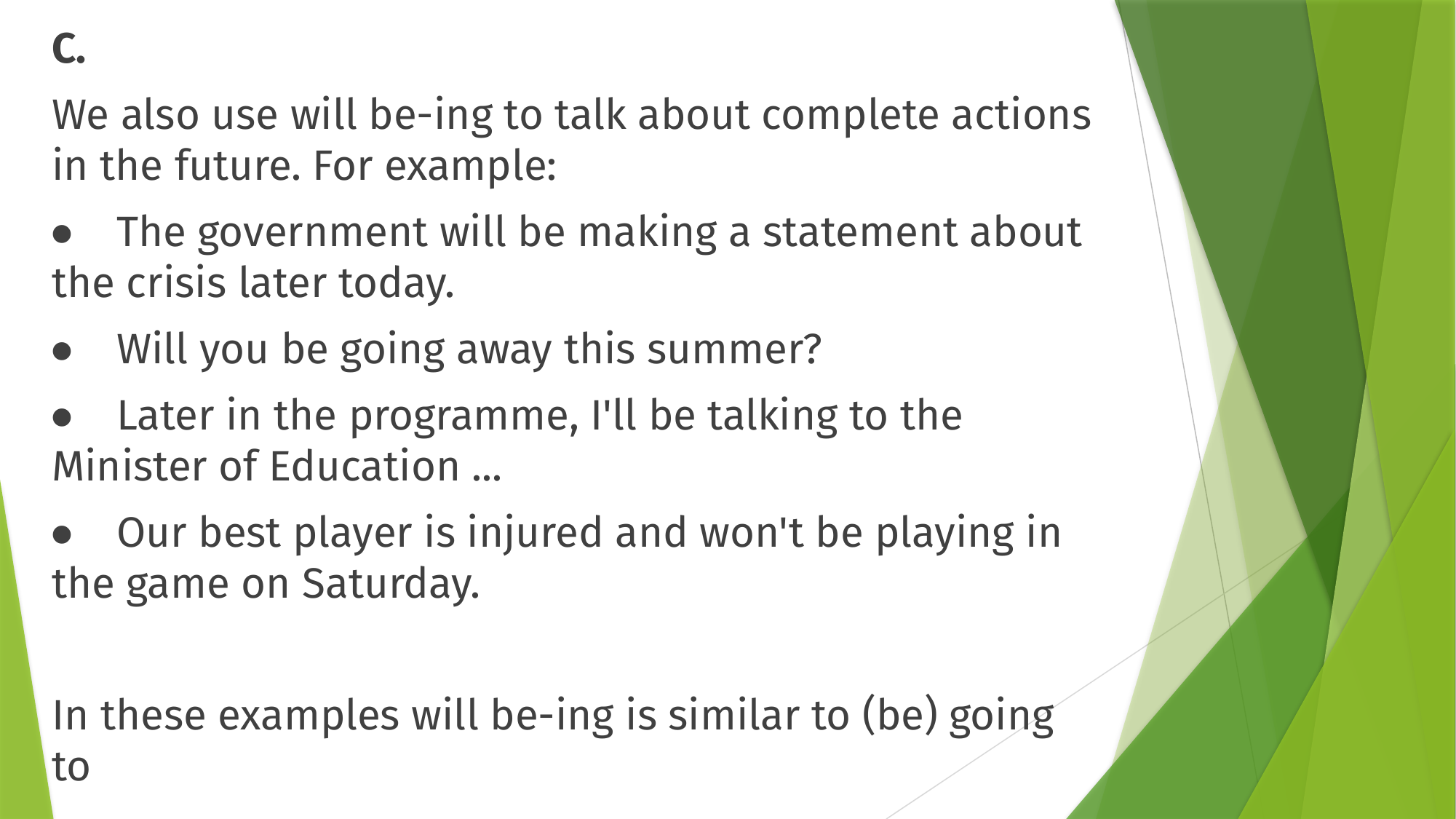

C.
We also use will be-ing to talk about complete actions in the future. For example:
⦁    The government will be making a statement about the crisis later today.
⦁    Will you be going away this summer?
⦁    Later in the programme, I'll be talking to the Minister of Education ...
⦁    Our best player is injured and won't be playing in the game on Saturday.

In these examples will be-ing is similar to (be) going to

#